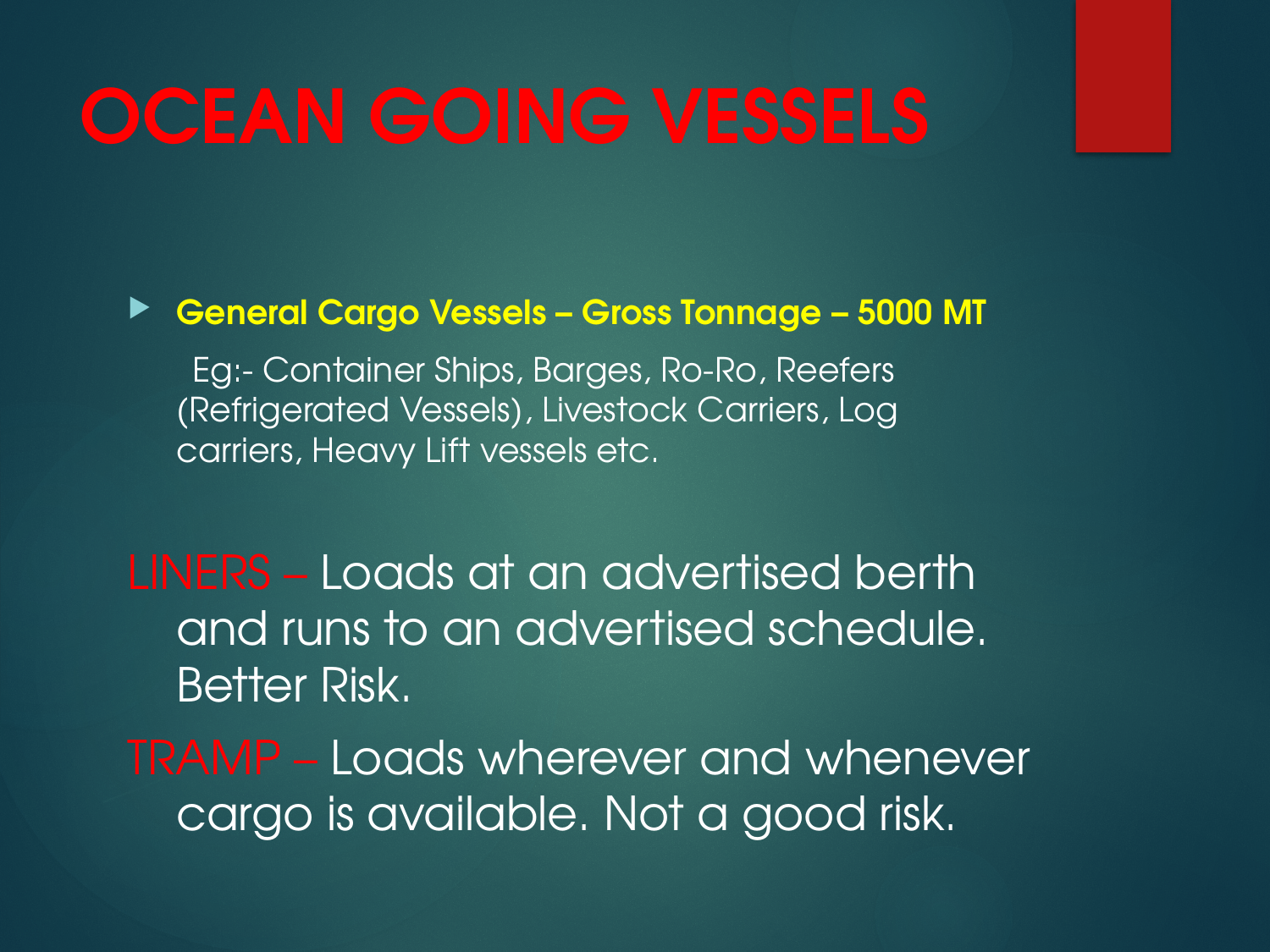

# OCEAN GOING VESSELS
General Cargo Vessels – Gross Tonnage – 5000 MT
       Eg:- Container Ships, Barges, Ro-Ro, Reefers (Refrigerated Vessels), Livestock Carriers, Log carriers, Heavy Lift vessels etc.

LINERS – Loads at an advertised berth and runs to an advertised schedule. Better Risk.
TRAMP – Loads wherever and whenever cargo is available. Not a good risk.